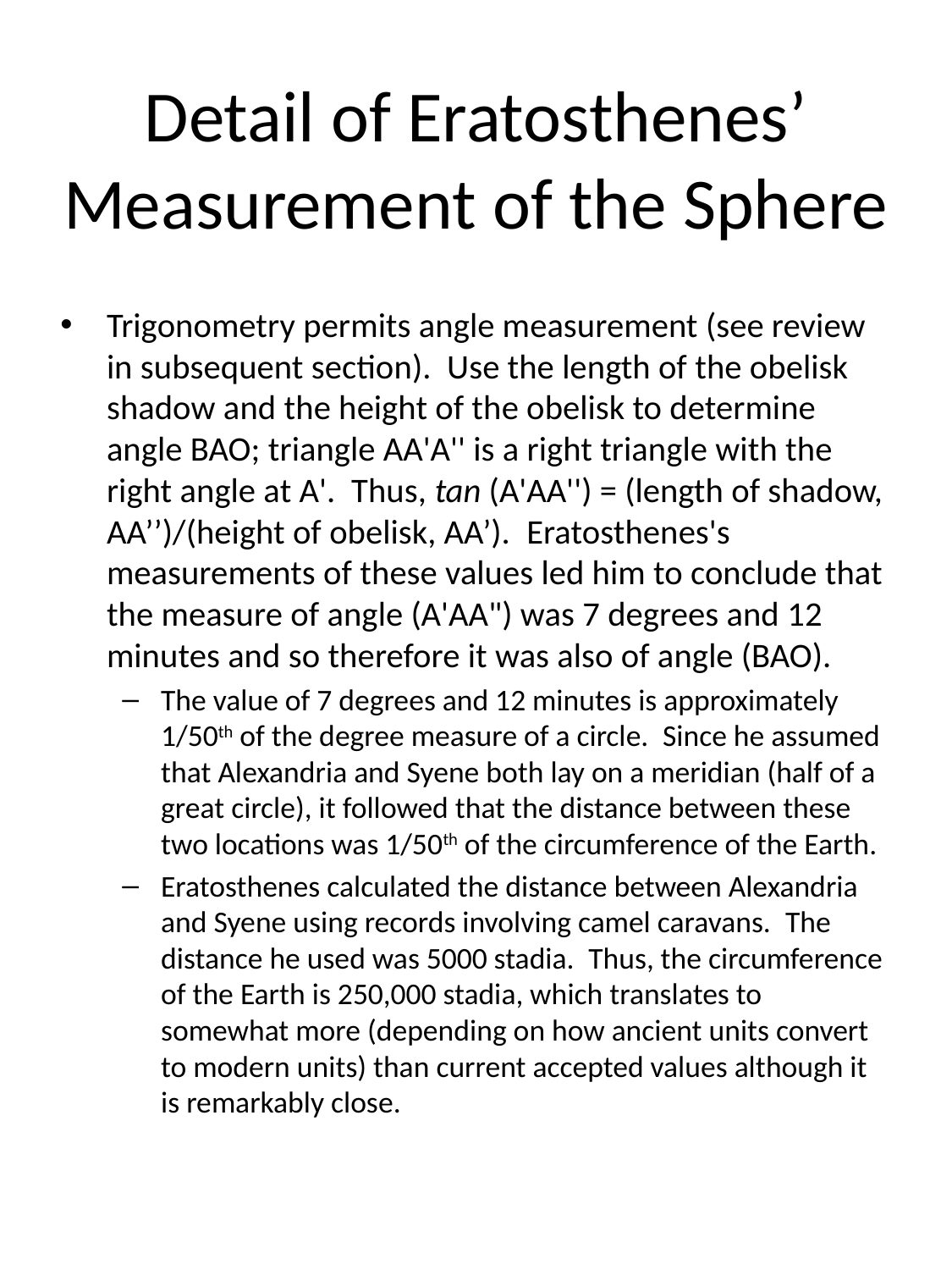

# Detail of Eratosthenes’ Measurement of the Sphere
Trigonometry permits angle measurement (see review in subsequent section).  Use the length of the obelisk shadow and the height of the obelisk to determine angle BAO; triangle AA'A'' is a right triangle with the right angle at A'.  Thus, tan (A'AA'') = (length of shadow, AA’’)/(height of obelisk, AA’).  Eratosthenes's measurements of these values led him to conclude that the measure of angle (A'AA") was 7 degrees and 12 minutes and so therefore it was also of angle (BAO).
The value of 7 degrees and 12 minutes is approximately 1/50th of the degree measure of a circle.  Since he assumed that Alexandria and Syene both lay on a meridian (half of a great circle), it followed that the distance between these two locations was 1/50th of the circumference of the Earth.
Eratosthenes calculated the distance between Alexandria and Syene using records involving camel caravans.  The distance he used was 5000 stadia.  Thus, the circumference of the Earth is 250,000 stadia, which translates to somewhat more (depending on how ancient units convert to modern units) than current accepted values although it is remarkably close.